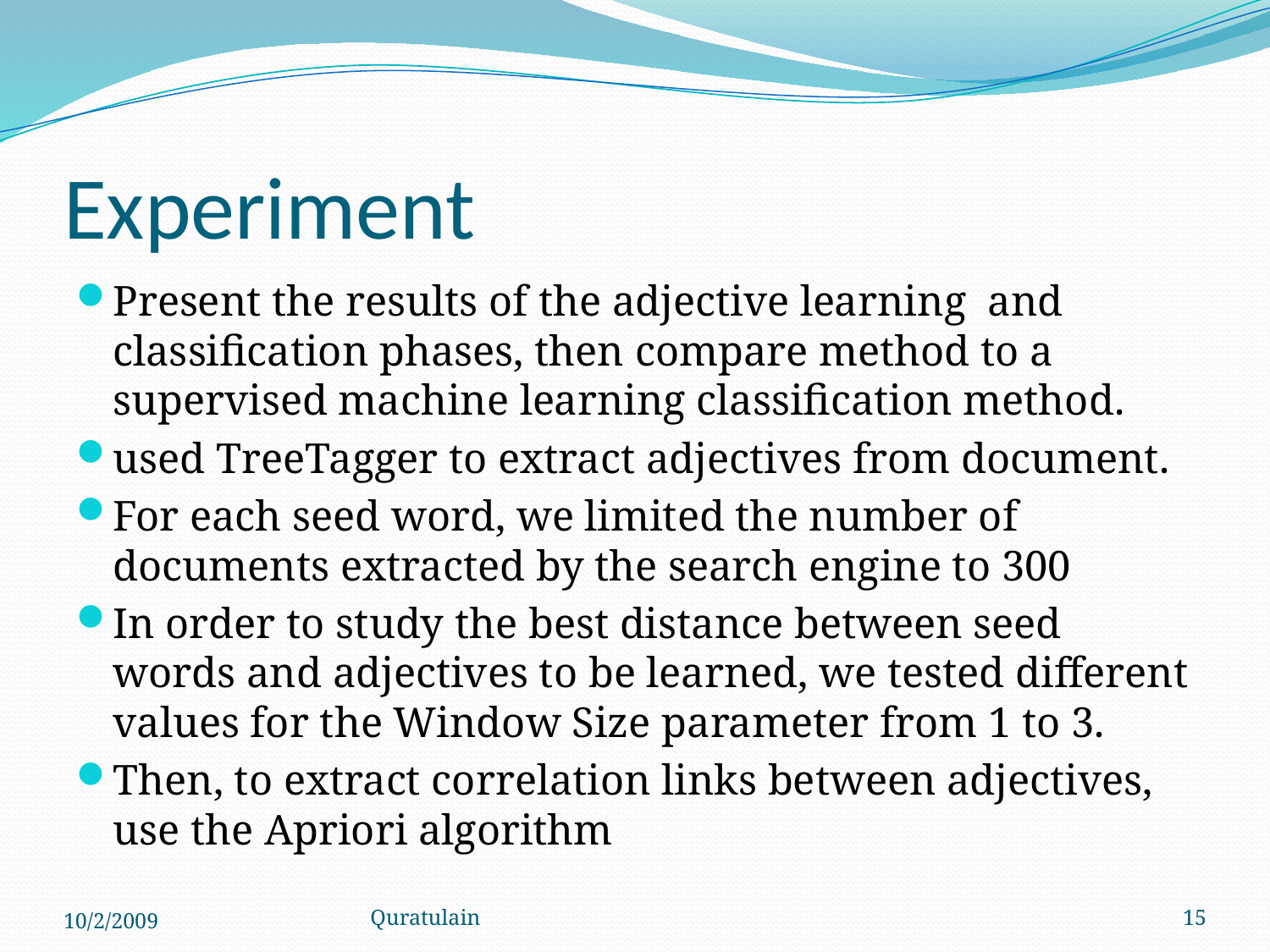

# Experiment
Present the results of the adjective learning  and classification phases, then compare method to a supervised machine learning classification method.
used TreeTagger to extract adjectives from document.
For each seed word, we limited the number of documents extracted by the search engine to 300
In order to study the best distance between seed words and adjectives to be learned, we tested different values for the Window Size parameter from 1 to 3.
Then, to extract correlation links between adjectives, use the Apriori algorithm
10/2/2009
Quratulain
15